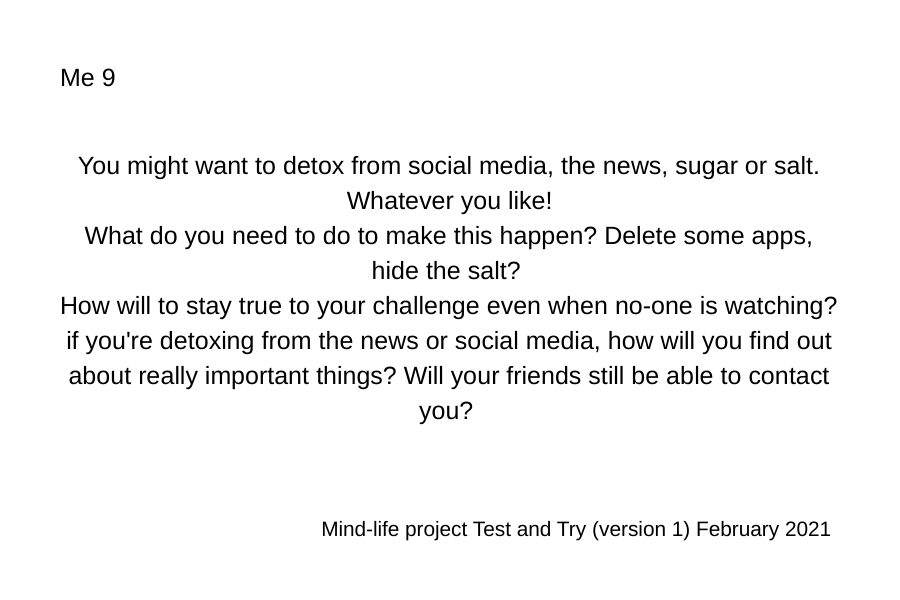

Me 9
You might want to detox from social media, the news, sugar or salt. Whatever you like!
What do you need to do to make this happen? Delete some apps, hide the salt?
How will to stay true to your challenge even when no-one is watching?
if you're detoxing from the news or social media, how will you find out about really important things? Will your friends still be able to contact you?
Mind-life project Test and Try (version 1) February 2021